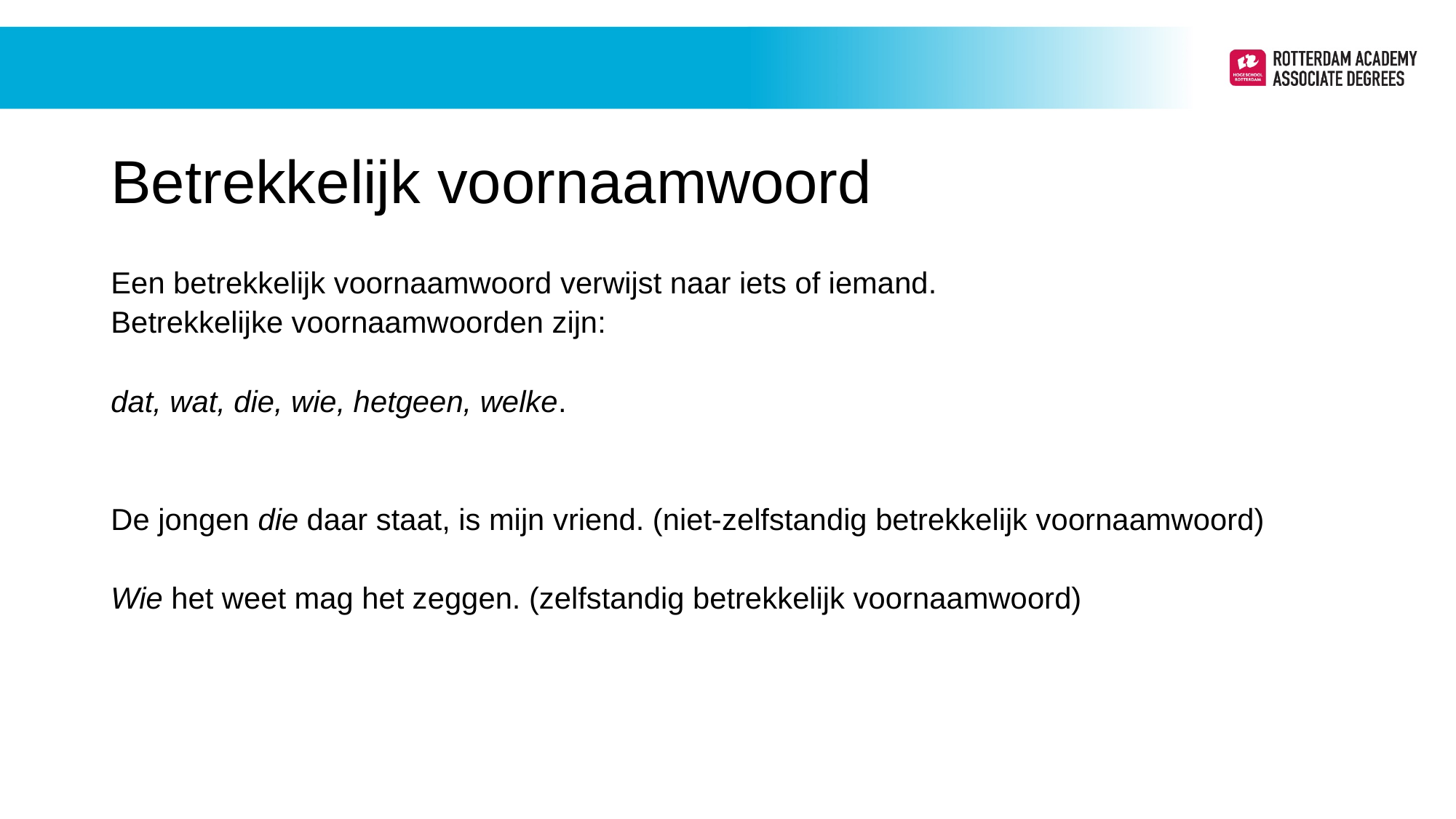

# Betrekkelijk voornaamwoord
Een betrekkelijk voornaamwoord verwijst naar iets of iemand.
Betrekkelijke voornaamwoorden zijn:

dat, wat, die, wie, hetgeen, welke.

De jongen die daar staat, is mijn vriend. (niet-zelfstandig betrekkelijk voornaamwoord)

Wie het weet mag het zeggen. (zelfstandig betrekkelijk voornaamwoord)